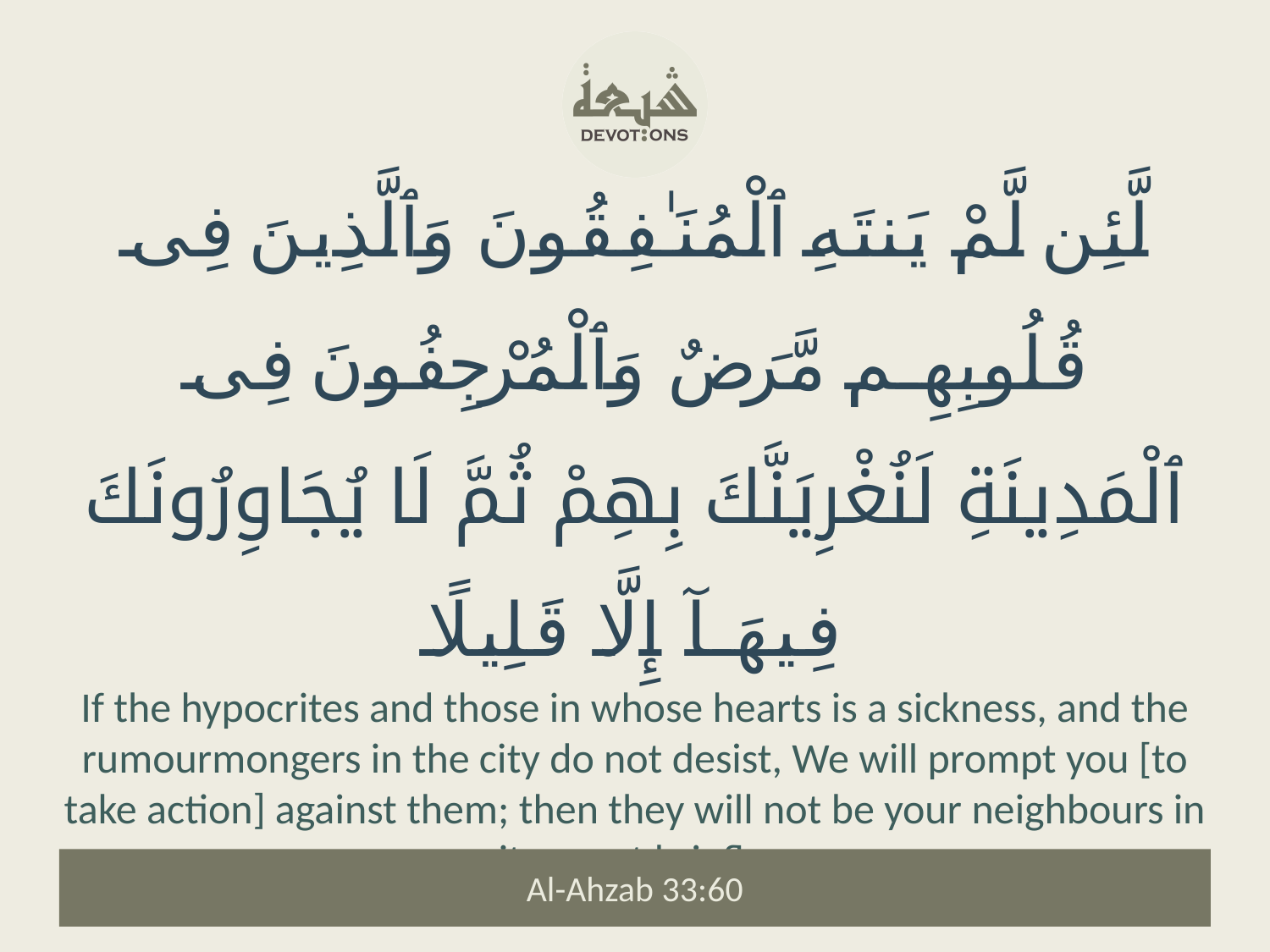

لَّئِن لَّمْ يَنتَهِ ٱلْمُنَـٰفِقُونَ وَٱلَّذِينَ فِى قُلُوبِهِم مَّرَضٌ وَٱلْمُرْجِفُونَ فِى ٱلْمَدِينَةِ لَنُغْرِيَنَّكَ بِهِمْ ثُمَّ لَا يُجَاوِرُونَكَ فِيهَآ إِلَّا قَلِيلًا
If the hypocrites and those in whose hearts is a sickness, and the rumourmongers in the city do not desist, We will prompt you [to take action] against them; then they will not be your neighbours in it except briefly.
Al-Ahzab 33:60